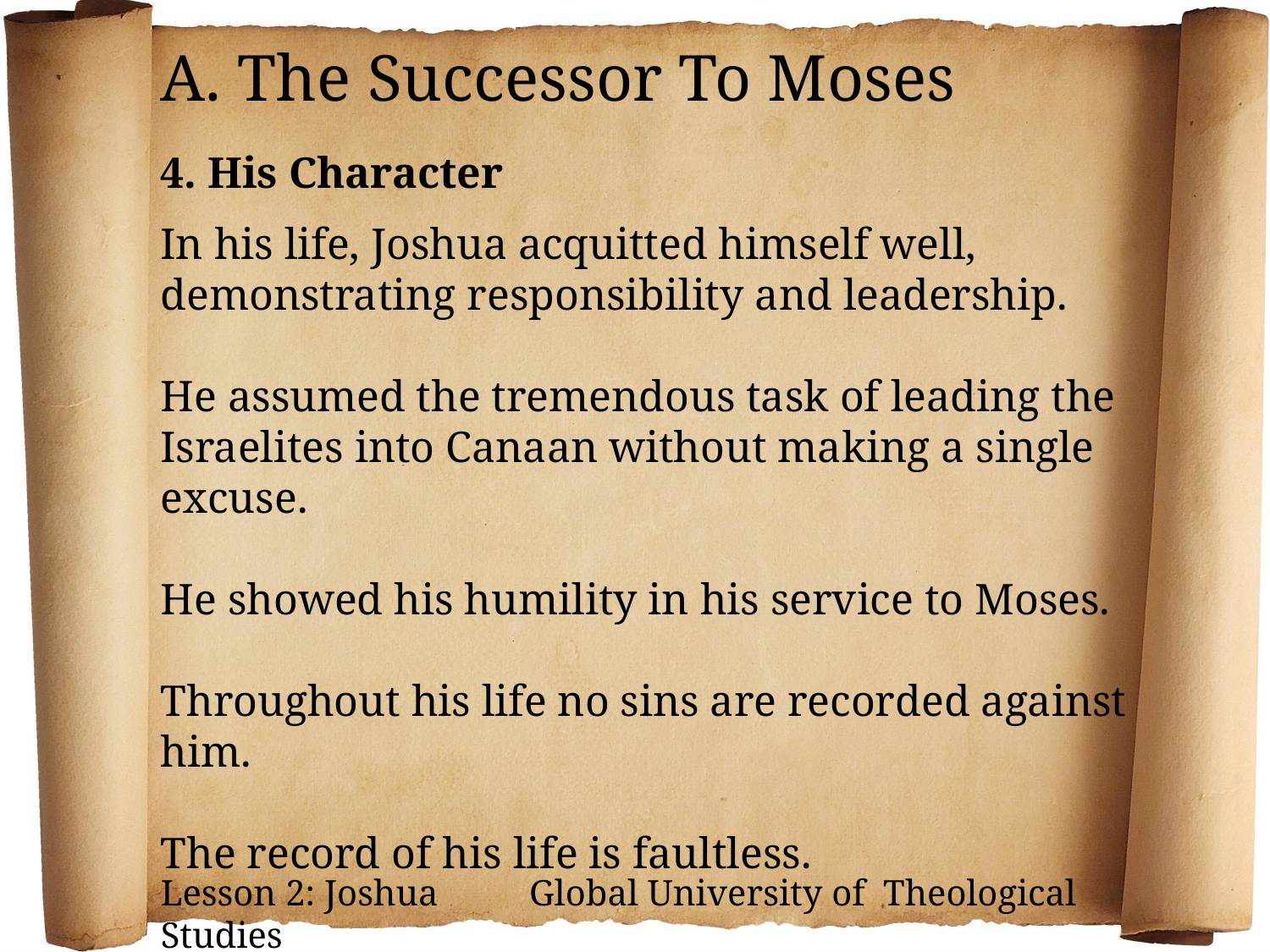

A. The Successor To Moses
4. His Character

In his life, Joshua acquitted himself well, demonstrating responsibility and leadership.

He assumed the tremendous task of leading the
Israelites into Canaan without making a single excuse.

He showed his humility in his service to Moses.

Throughout his life no sins are recorded against him.

The record of his life is faultless.
Lesson 2: Joshua          Global University of  Theological Studies